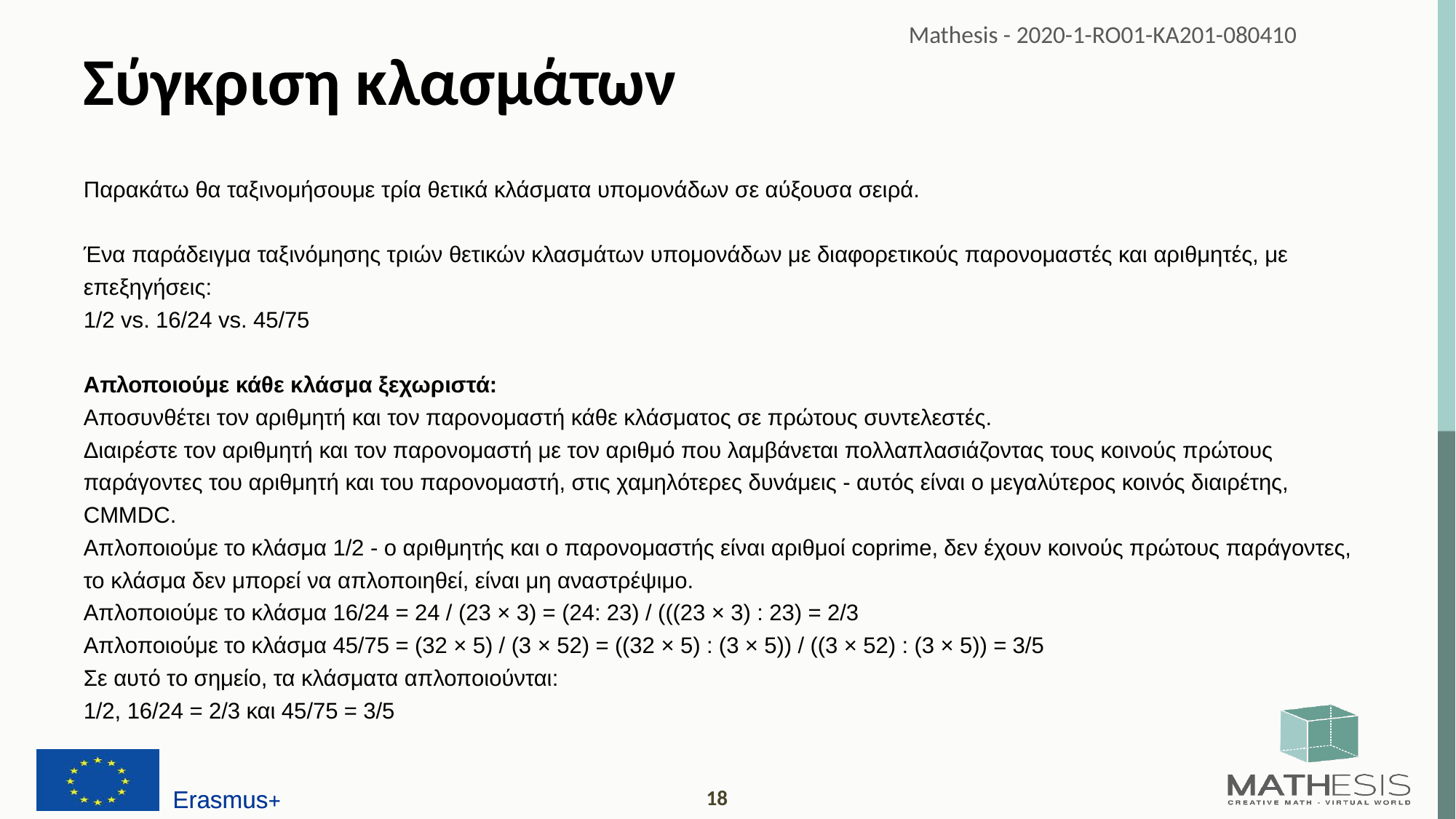

# Σύγκριση κλασμάτων

Παρακάτω θα ταξινομήσουμε τρία θετικά κλάσματα υπομονάδων σε αύξουσα σειρά.

Ένα παράδειγμα ταξινόμησης τριών θετικών κλασμάτων υπομονάδων με διαφορετικούς παρονομαστές και αριθμητές, με επεξηγήσεις:
1/2 vs. 16/24 vs. 45/75

Απλοποιούμε κάθε κλάσμα ξεχωριστά:
Αποσυνθέτει τον αριθμητή και τον παρονομαστή κάθε κλάσματος σε πρώτους συντελεστές.
Διαιρέστε τον αριθμητή και τον παρονομαστή με τον αριθμό που λαμβάνεται πολλαπλασιάζοντας τους κοινούς πρώτους παράγοντες του αριθμητή και του παρονομαστή, στις χαμηλότερες δυνάμεις - αυτός είναι ο μεγαλύτερος κοινός διαιρέτης, CMMDC.
Απλοποιούμε το κλάσμα 1/2 - ο αριθμητής και ο παρονομαστής είναι αριθμοί coprime, δεν έχουν κοινούς πρώτους παράγοντες, το κλάσμα δεν μπορεί να απλοποιηθεί, είναι μη αναστρέψιμο.
Απλοποιούμε το κλάσμα 16/24 = 24 / (23 × 3) = (24: 23) / (((23 × 3) : 23) = 2/3
Απλοποιούμε το κλάσμα 45/75 = (32 × 5) / (3 × 52) = ((32 × 5) : (3 × 5)) / ((3 × 52) : (3 × 5)) = 3/5
Σε αυτό το σημείο, τα κλάσματα απλοποιούνται:
1/2, 16/24 = 2/3 και 45/75 = 3/5